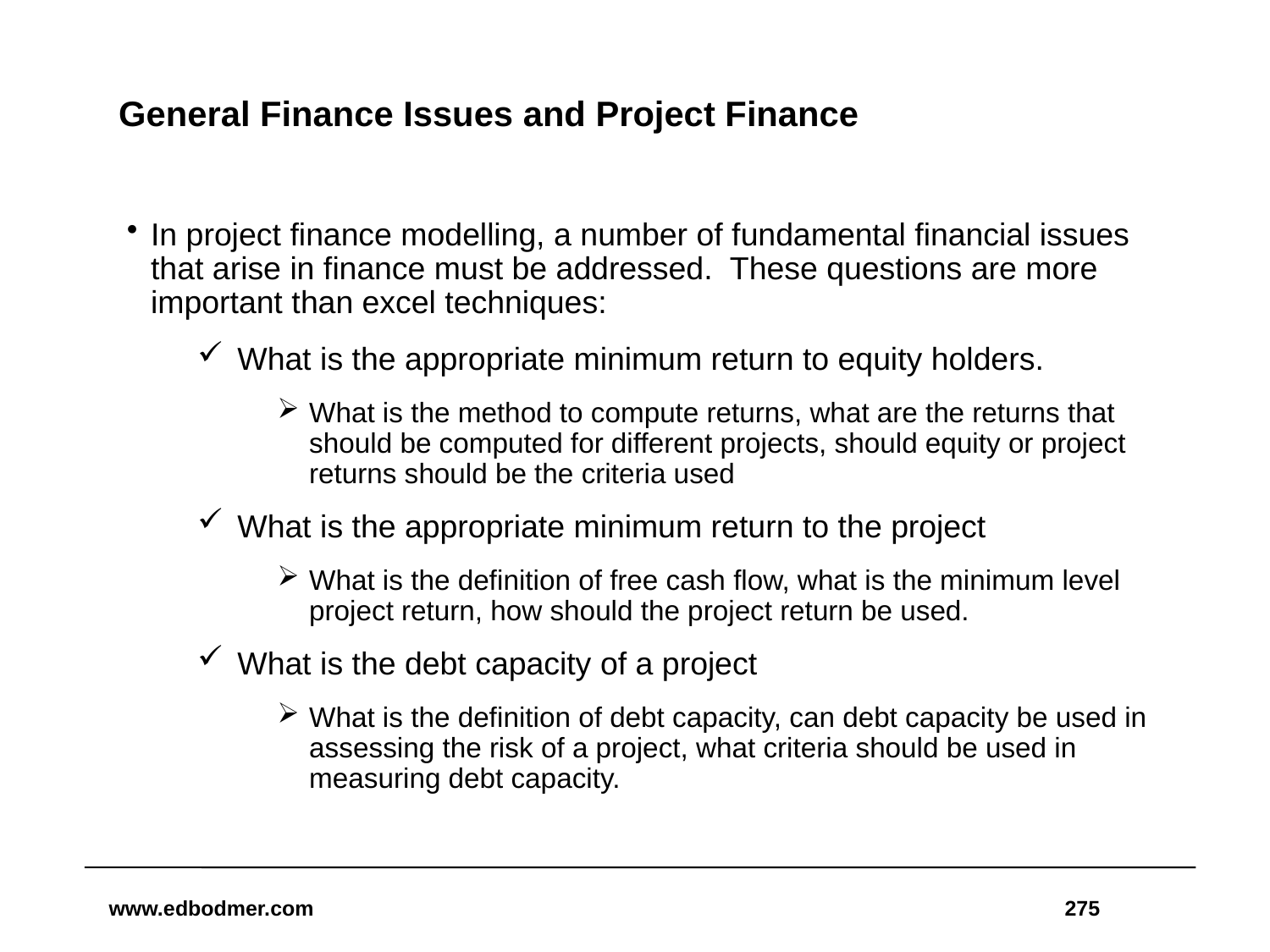

# General Finance Issues and Project Finance
In project finance modelling, a number of fundamental financial issues that arise in finance must be addressed.  These questions are more important than excel techniques:
What is the appropriate minimum return to equity holders.
What is the method to compute returns, what are the returns that should be computed for different projects, should equity or project returns should be the criteria used
What is the appropriate minimum return to the project
What is the definition of free cash flow, what is the minimum level project return, how should the project return be used.
What is the debt capacity of a project
What is the definition of debt capacity, can debt capacity be used in assessing the risk of a project, what criteria should be used in measuring debt capacity.